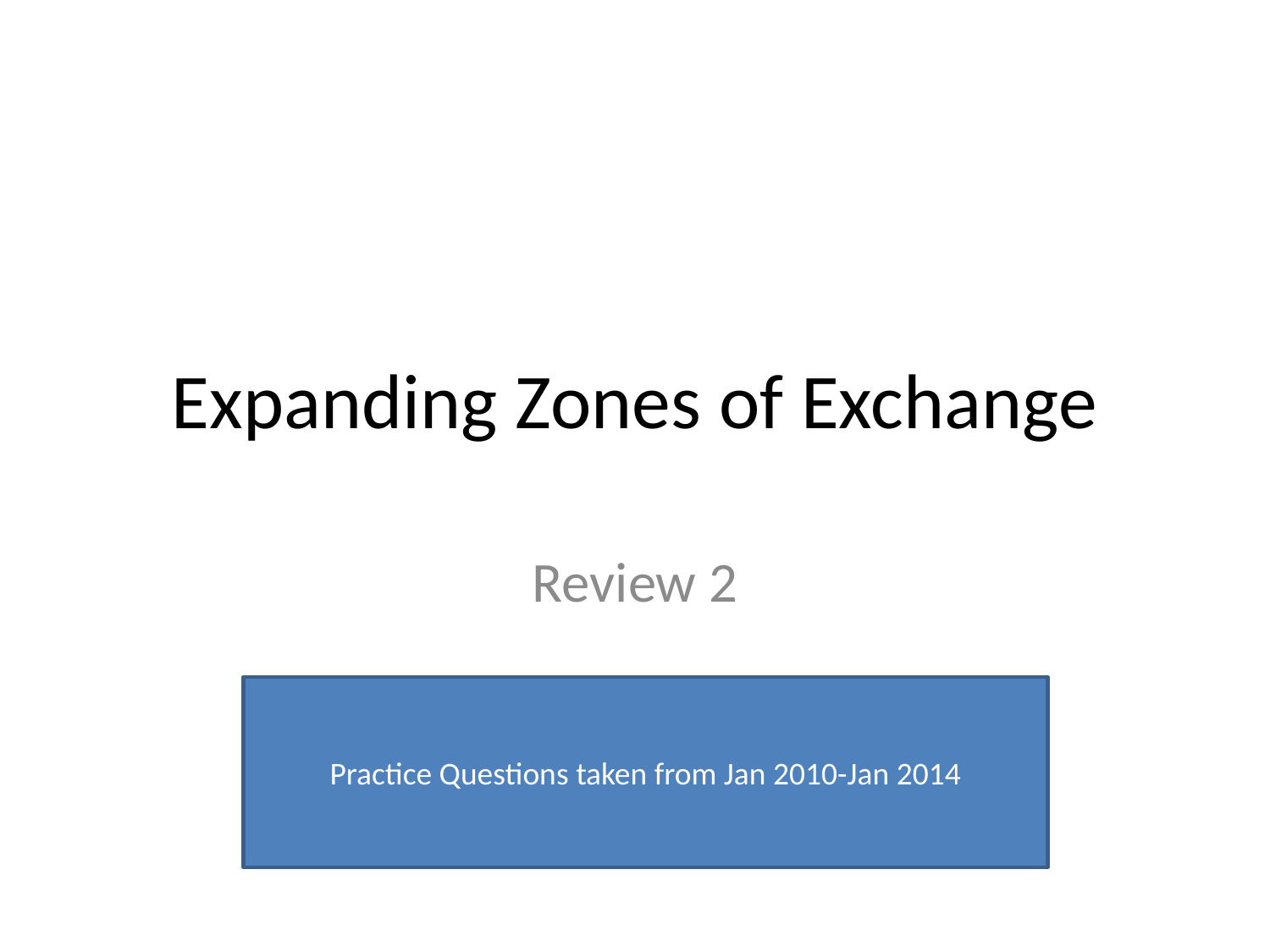

# Expanding Zones of Exchange
Review 2
Practice Questions taken from Jan 2010-Jan 2014